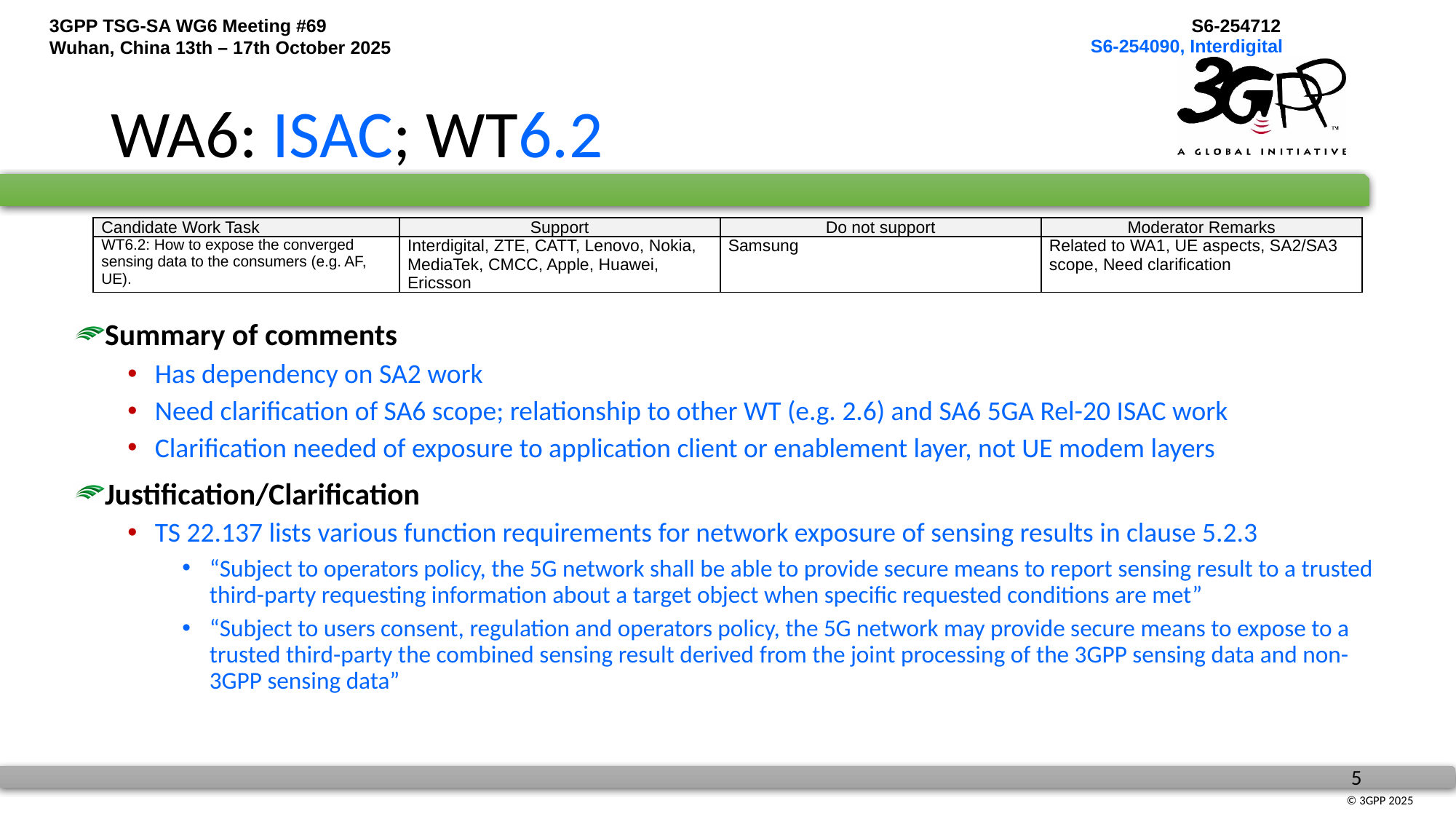

S6-254090, Interdigital
# WA6: ISAC; WT6.2
| Candidate Work Task | Support | Do not support | Moderator Remarks |
| --- | --- | --- | --- |
| WT6.2: How to expose the converged sensing data to the consumers (e.g. AF, UE). | Interdigital, ZTE, CATT, Lenovo, Nokia, MediaTek, CMCC, Apple, Huawei, Ericsson | Samsung | Related to WA1, UE aspects, SA2/SA3 scope, Need clarification |
Summary of comments
Has dependency on SA2 work
Need clarification of SA6 scope; relationship to other WT (e.g. 2.6) and SA6 5GA Rel-20 ISAC work
Clarification needed of exposure to application client or enablement layer, not UE modem layers
Justification/Clarification
TS 22.137 lists various function requirements for network exposure of sensing results in clause 5.2.3
“Subject to operators policy, the 5G network shall be able to provide secure means to report sensing result to a trusted third-party requesting information about a target object when specific requested conditions are met”
“Subject to users consent, regulation and operators policy, the 5G network may provide secure means to expose to a trusted third-party the combined sensing result derived from the joint processing of the 3GPP sensing data and non-3GPP sensing data”